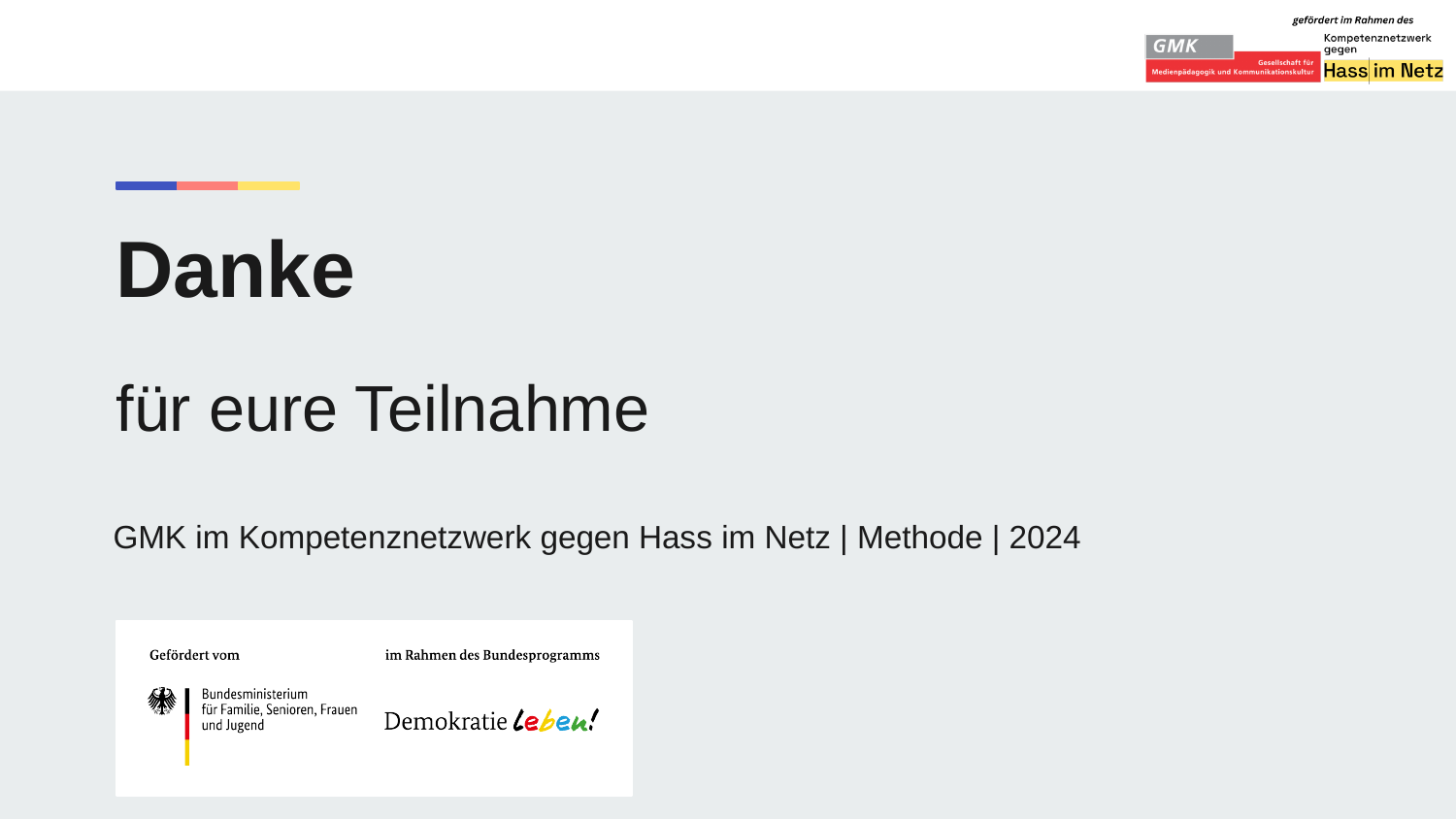

# Danke
für eure Teilnahme
GMK im Kompetenznetzwerk gegen Hass im Netz | Methode | 2024